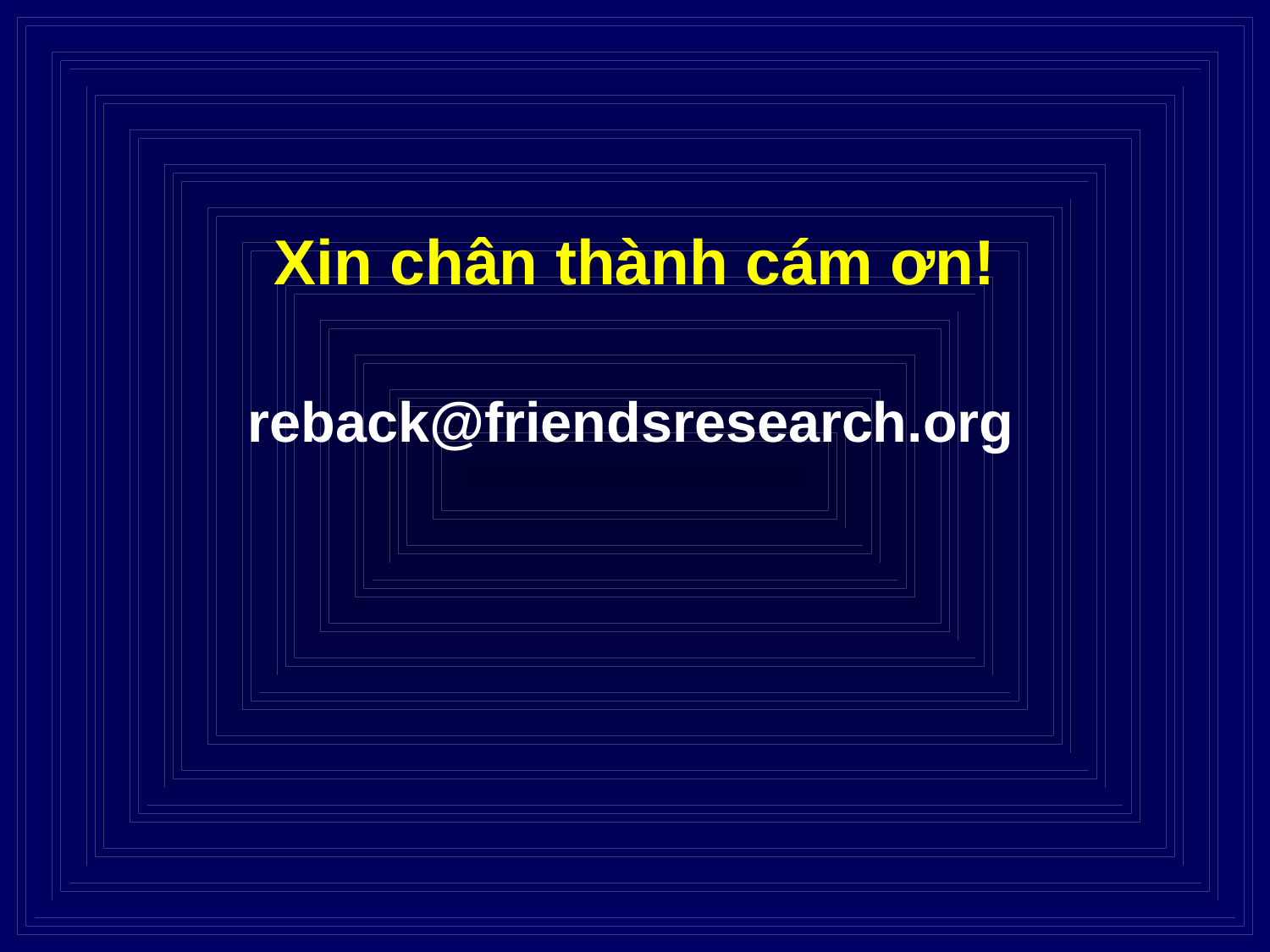

# Xin chân thành cám ơn!
reback@friendsresearch.org